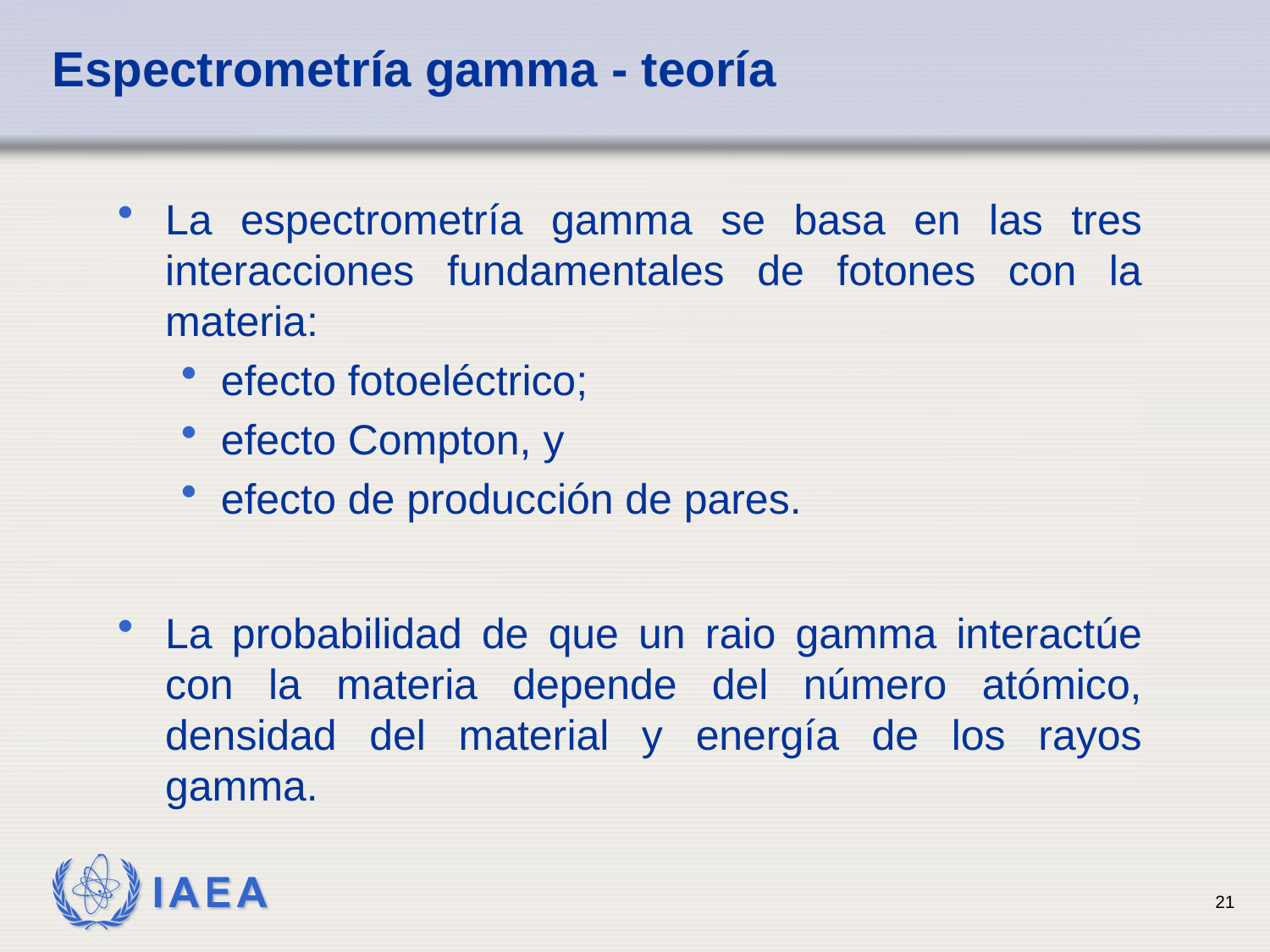

# Espectrometría gamma - teoría
La espectrometría gamma se basa en las tres interacciones fundamentales de fotones con la materia:
efecto fotoeléctrico;
efecto Compton, y
efecto de producción de pares.

La probabilidad de que un raio gamma interactúe con la materia depende del número atómico, densidad del material y energía de los rayos gamma.
21